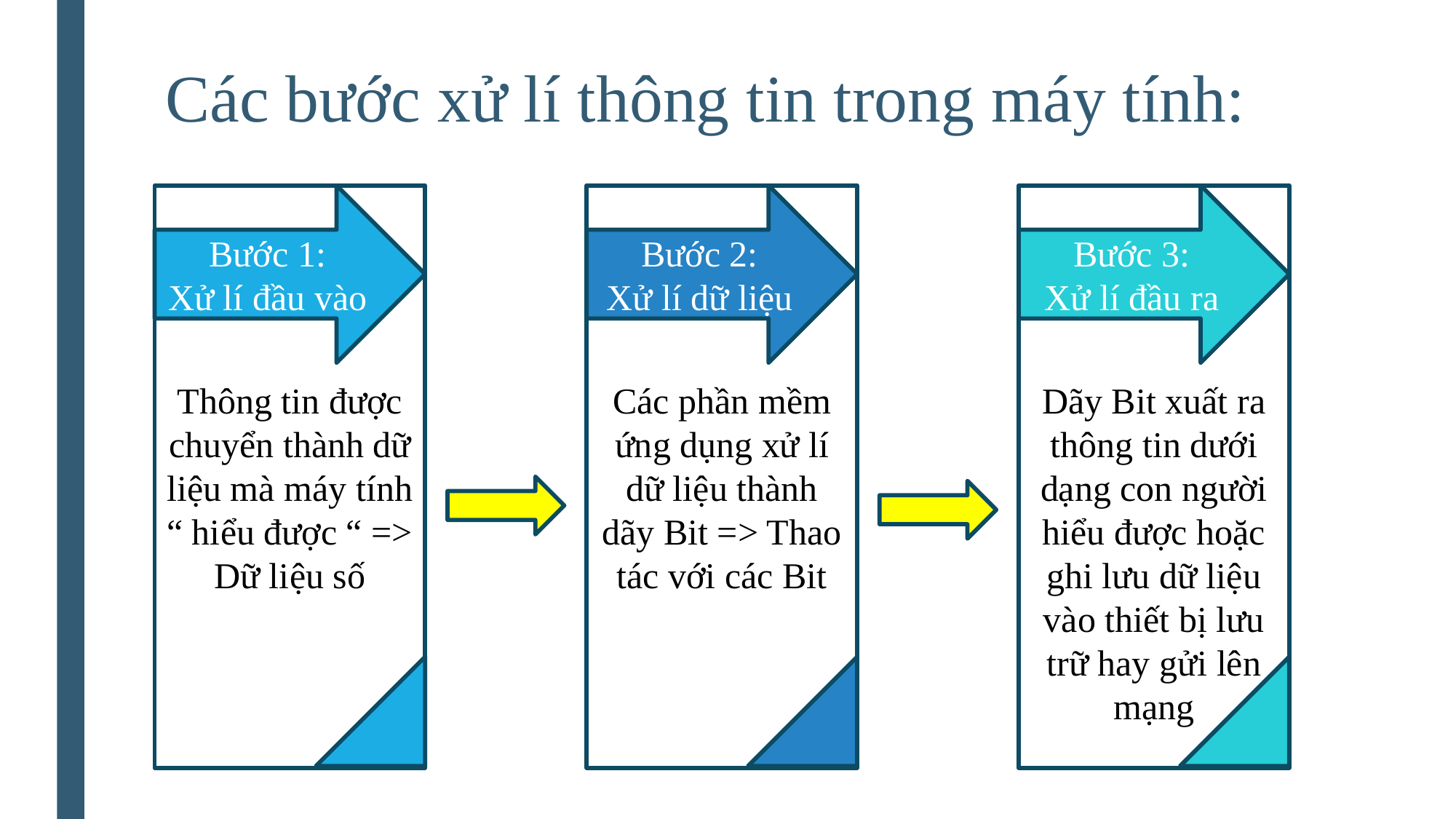

Các bước xử lí thông tin trong máy tính:

Bước 1:
Xử lí đầu vào
Thông tin được chuyển thành dữ liệu mà máy tính “ hiểu được “ => Dữ liệu số

Bước 2:
Xử lí dữ liệu
Các phần mềm ứng dụng xử lí dữ liệu thành dãy Bit => Thao tác với các Bit

Bước 3:
Xử lí đầu ra
Dãy Bit xuất ra thông tin dưới dạng con người hiểu được hoặc ghi lưu dữ liệu vào thiết bị lưu trữ hay gửi lên mạng